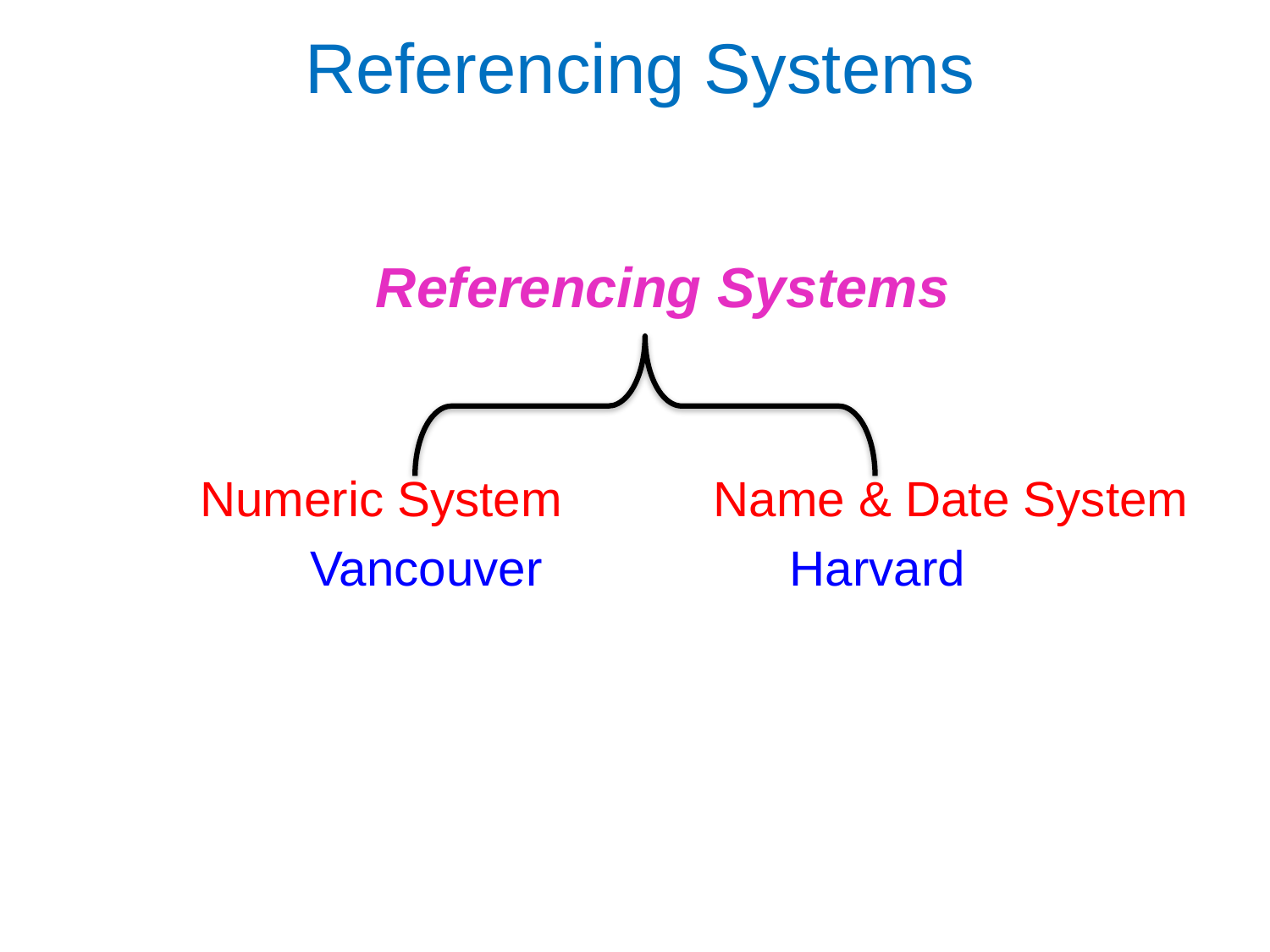

Referencing Systems

                    Referencing Systems

          Numeric System           Name & Date System
                  Vancouver                  Harvard